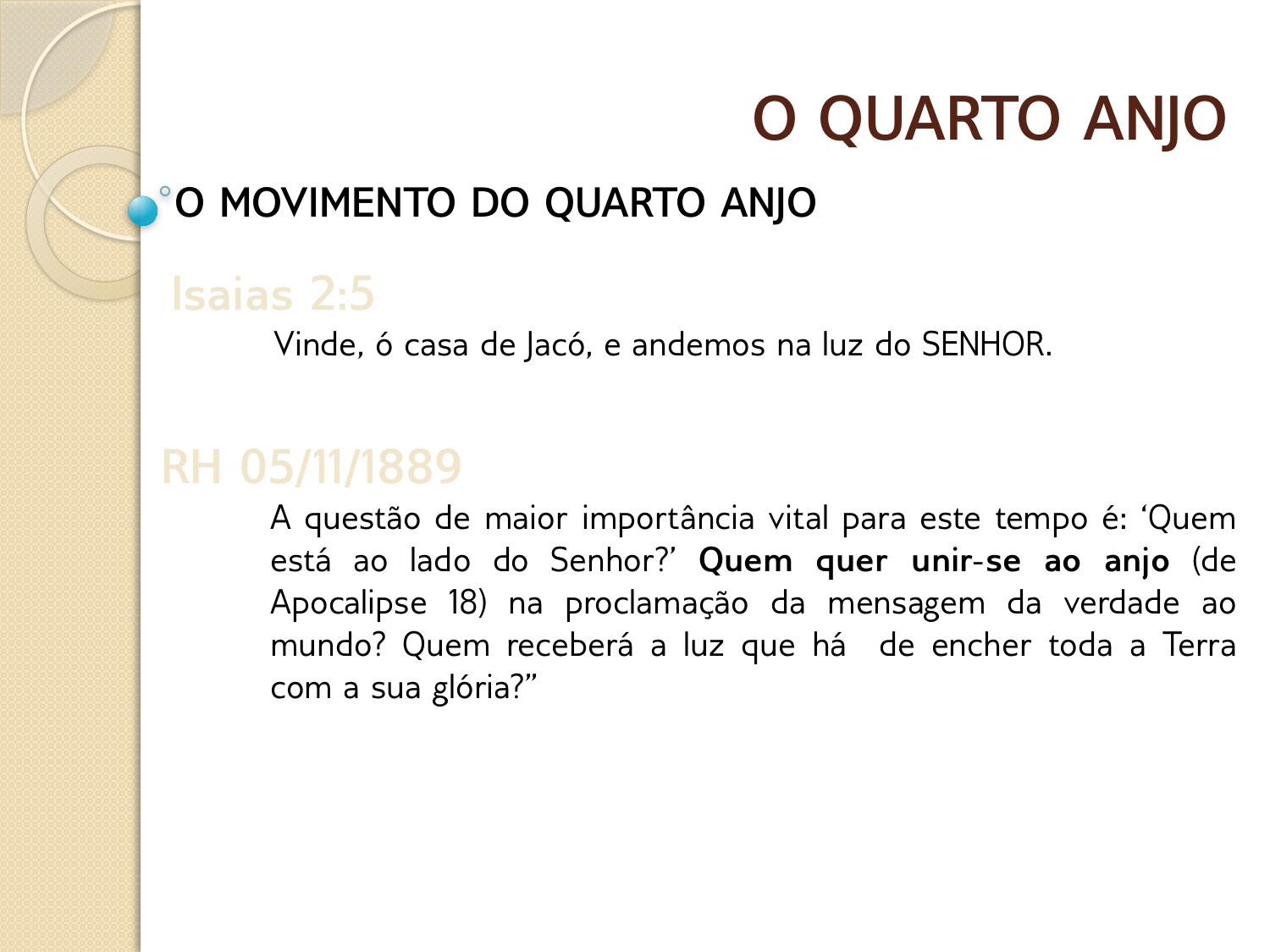

O QUARTO ANJO
O MOVIMENTO DO QUARTO ANJO
Isaias 2:5
Vinde, ó casa de Jacó, e andemos na luz do SENHOR.
RH 05/11/1889
A questão de maior importância vital para este tempo é: ‘Quem está ao lado do Senhor?’ Quem quer unir-se ao anjo (de Apocalipse 18) na proclamação da mensagem da verdade ao mundo? Quem receberá a luz que há  de encher toda a Terra com a sua glória?”